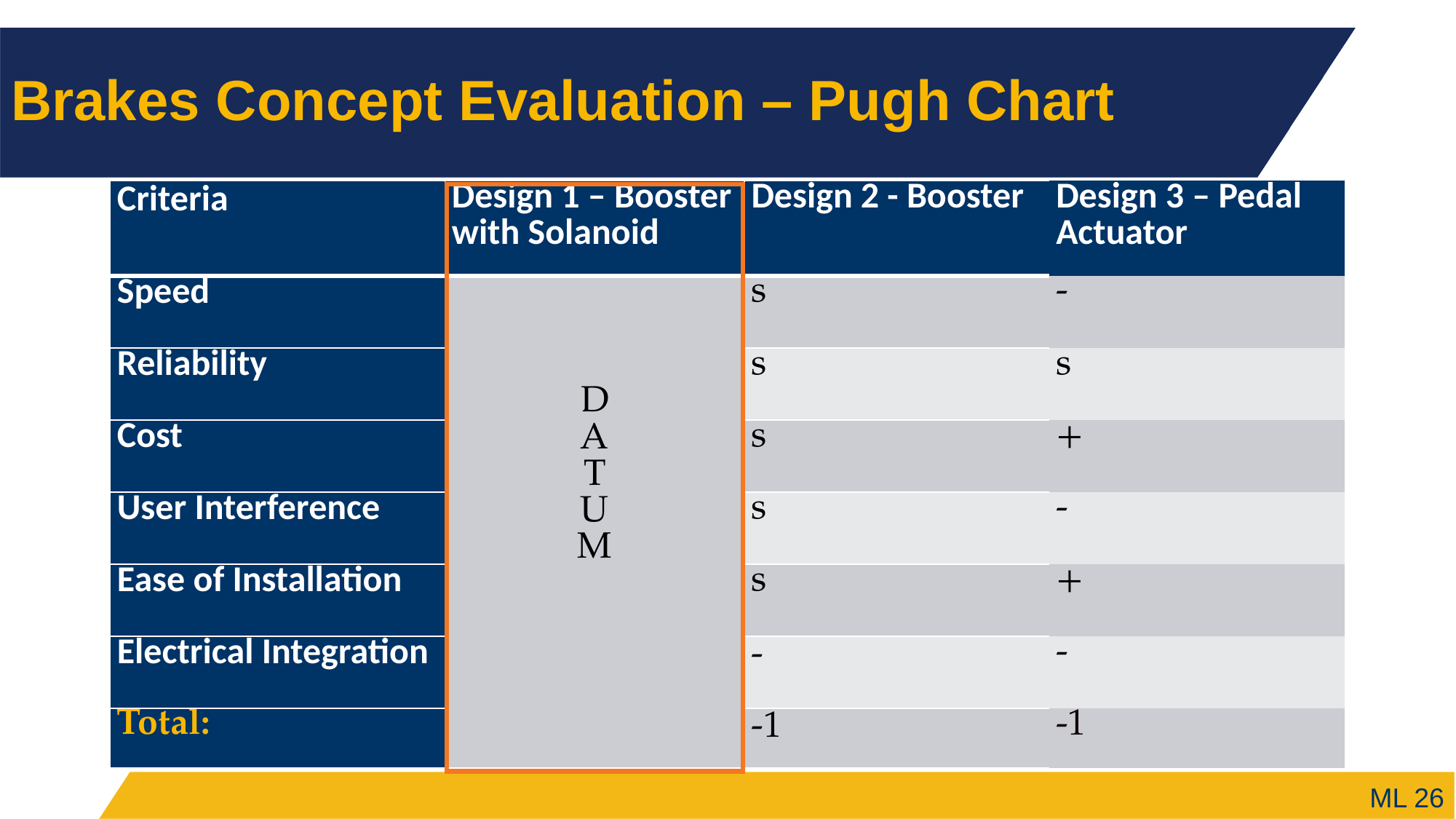

# Brakes Concept Evaluation – Pugh Chart
| Criteria | Design 1 – Booster with Solanoid | Design 2 - Booster | Design 3 – Pedal Actuator |
| --- | --- | --- | --- |
| Speed | D A T U M | s | - |
| Reliability |  | s | s |
| Cost |  | s | + |
| User Interference |  | s | - |
| Ease of Installation |  | s | + |
| Electrical Integration |  | - | - |
| Total: |  | -1 | -1 |

ML 26